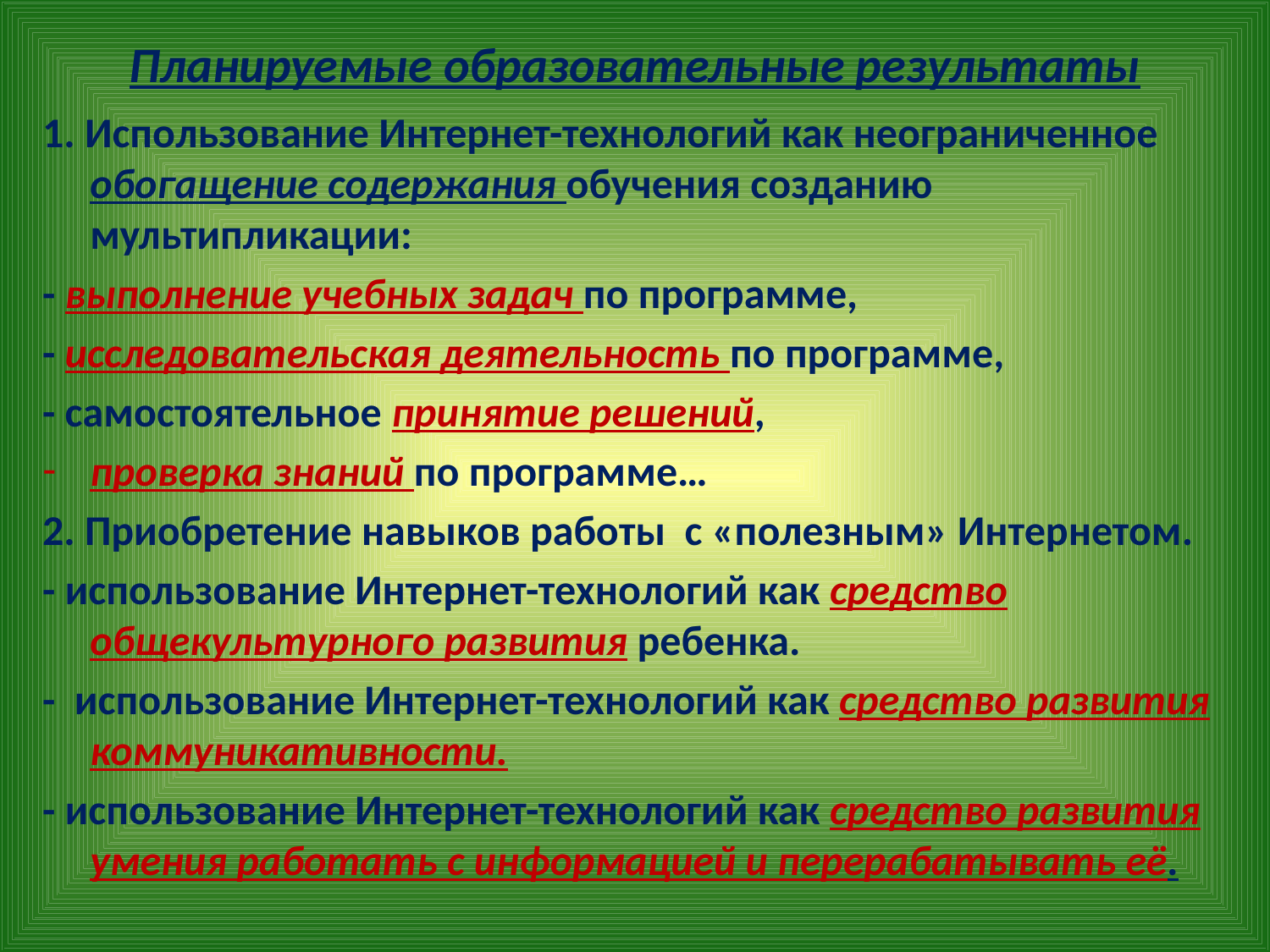

# Планируемые образовательные результаты
1. Использование Интернет-технологий как неограниченное обогащение содержания обучения созданию мультипликации:
- выполнение учебных задач по программе,
- исследовательская деятельность по программе,
- самостоятельное принятие решений,
проверка знаний по программе…
2. Приобретение навыков работы  с «полезным» Интернетом.
- использование Интернет-технологий как средство общекультурного развития ребенка.
-  использование Интернет-технологий как средство развития коммуникативности.
- использование Интернет-технологий как средство развития умения работать с информацией и перерабатывать её.